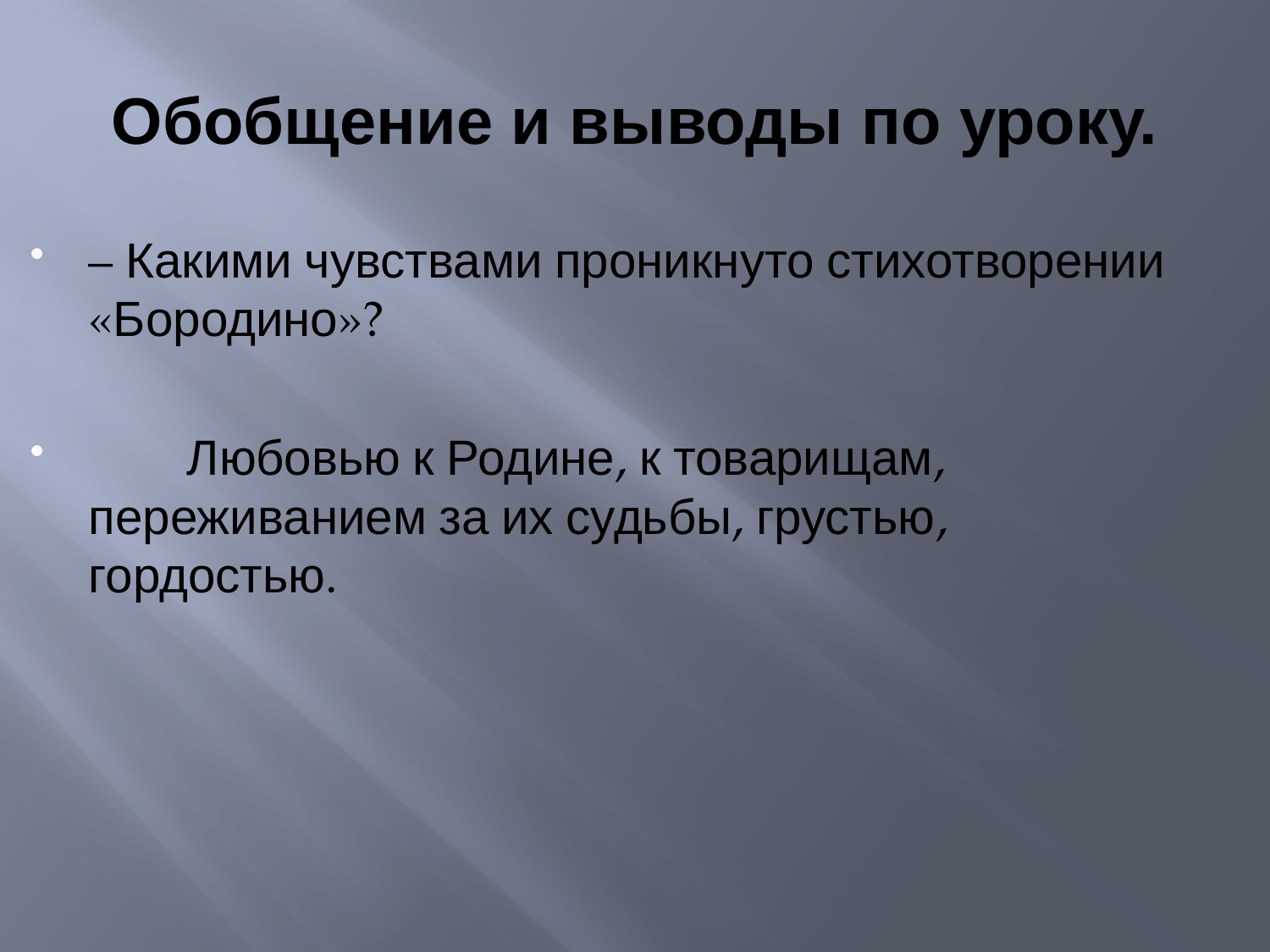

# Обобщение и выводы по уроку.
– Какими чувствами проникнуто стихотворении «Бородино»?

        Любовью к Родине, к товарищам, переживанием за их судьбы, грустью, гордостью.